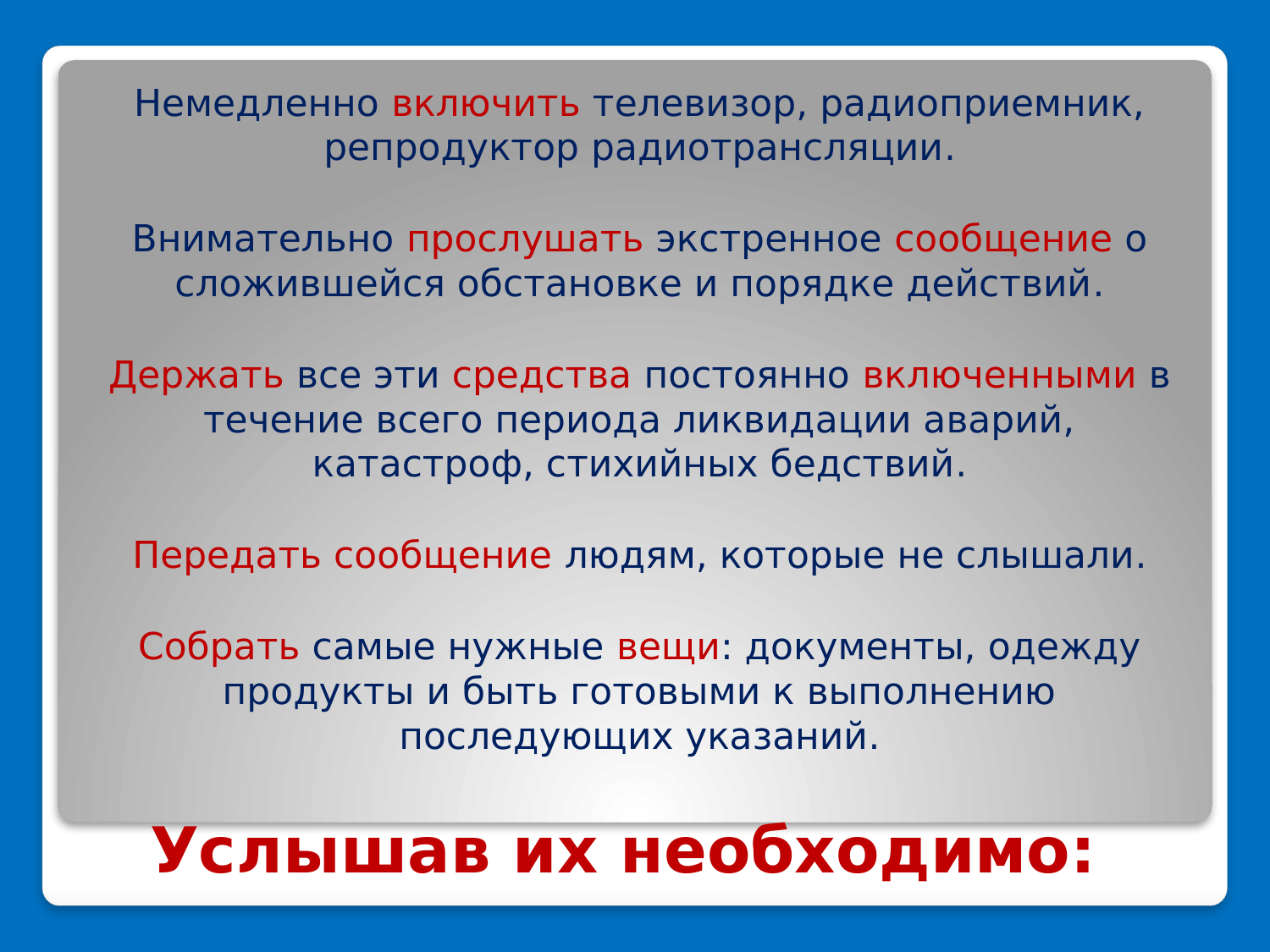

Немедленно включить телевизор, радиоприемник, репродуктор радиотрансляции.

Внимательно прослушать экстренное сообщение о сложившейся обстановке и порядке действий.

Держать все эти средства постоянно включенными в течение всего периода ликвидации аварий, катастроф, стихийных бедствий.

Передать сообщение людям, которые не слышали.

Собрать самые нужные вещи: документы, одежду продукты и быть готовыми к выполнению последующих указаний.

# Услышав их необходимо: